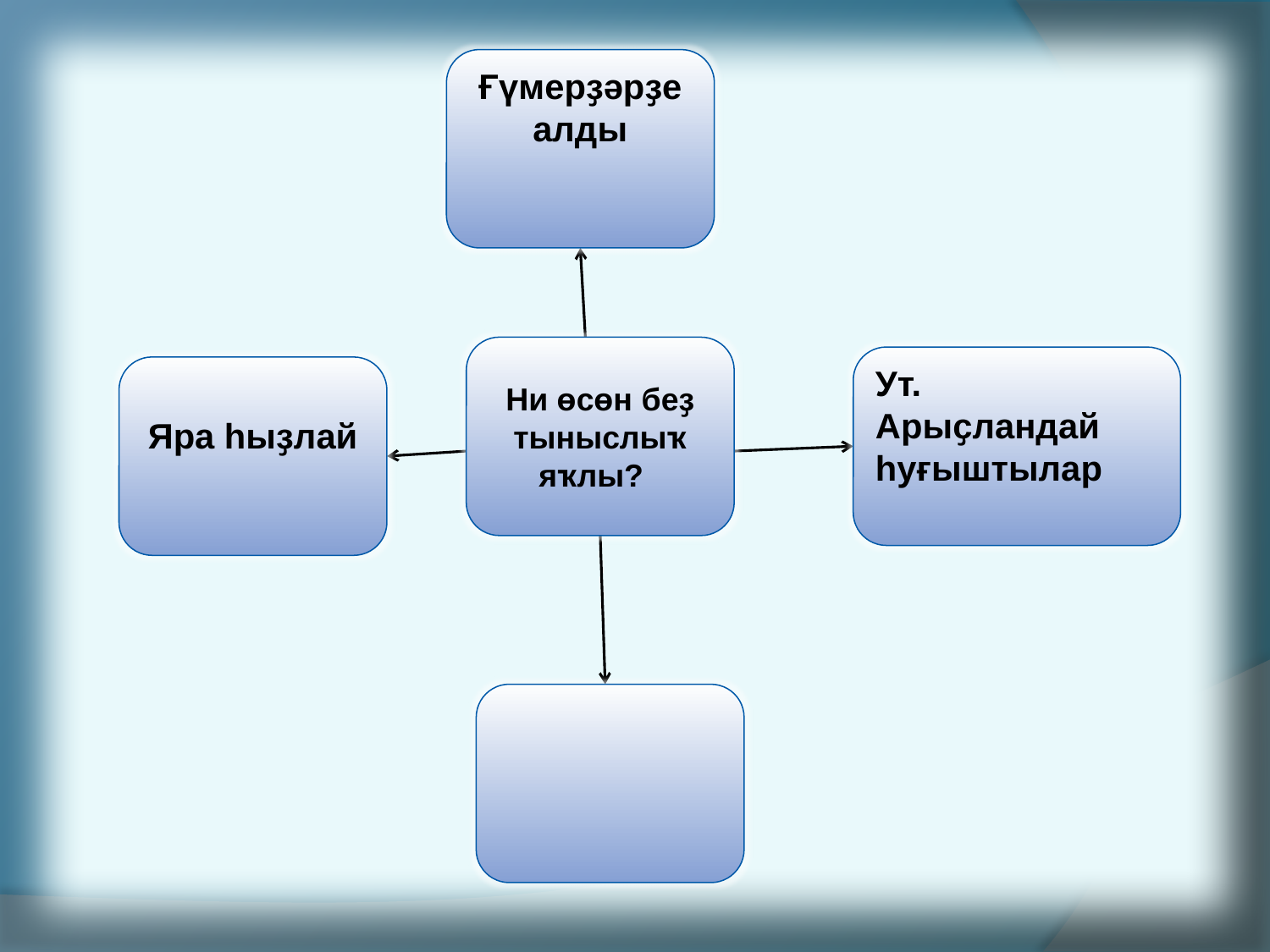

Ғүмерҙәрҙе алды

Ни өсөн беҙ тыныслыҡ яҡлы?

Ут.
Арыҫландай һуғыштылар

Яра һыҙлай